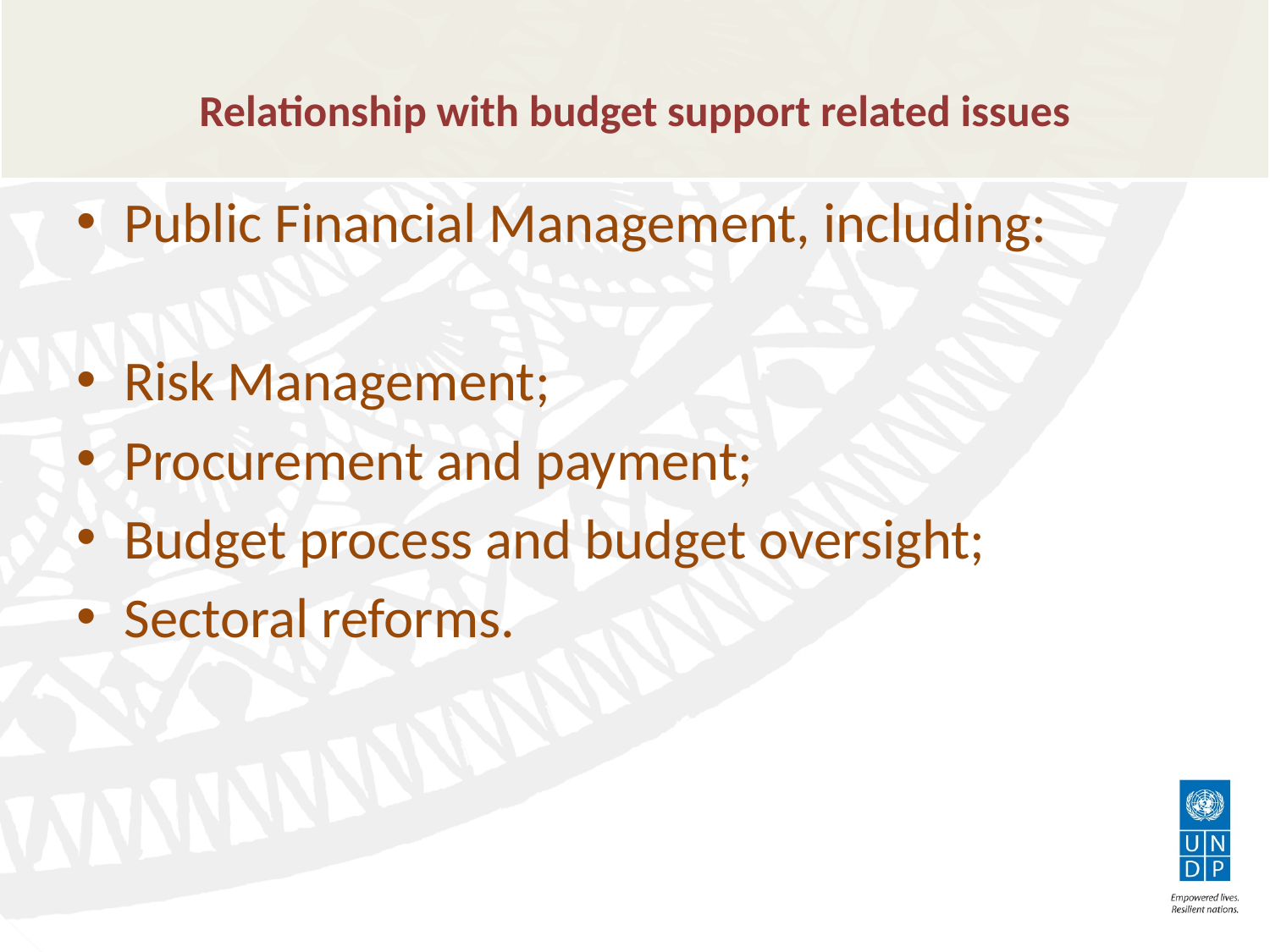

# Relationship with budget support related issues
Public Financial Management, including:

Risk Management;
Procurement and payment;
Budget process and budget oversight;
Sectoral reforms.